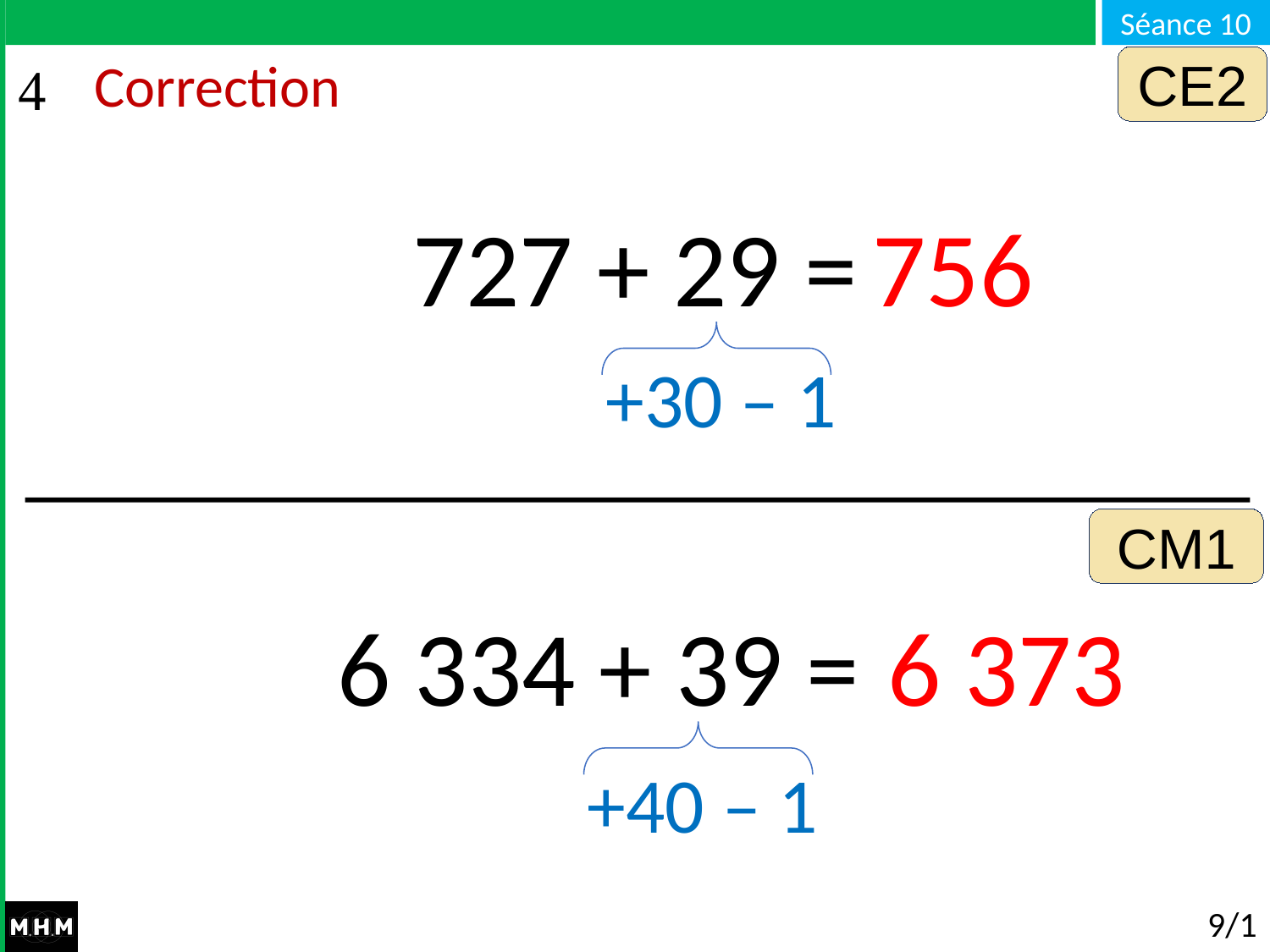

CE2
# Correction
727 + 29 =
756

+30 – 1

CM1
6 334 + 39 =
6 373

+40 – 1
9/10